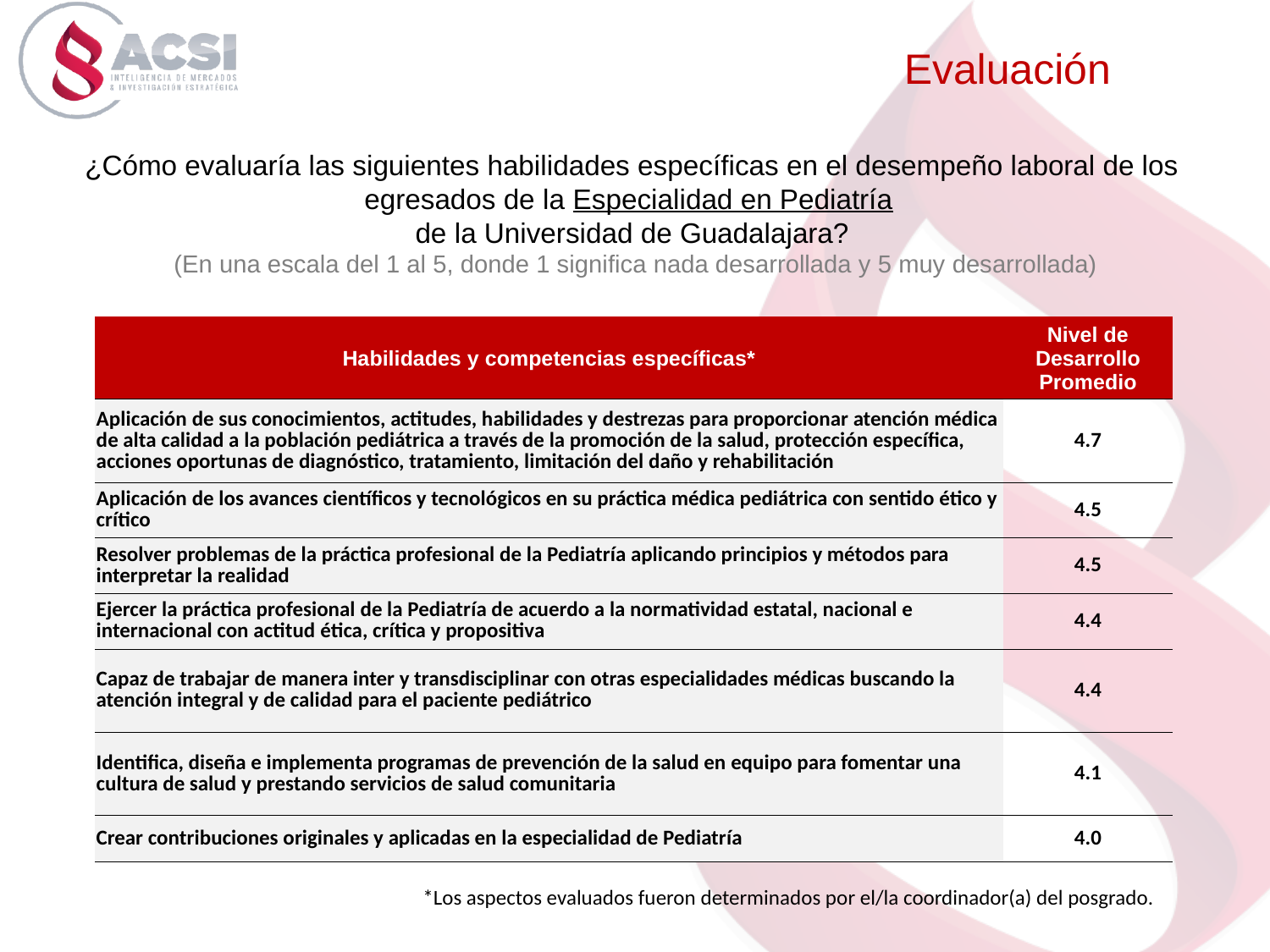

Evaluación
¿Cómo evaluaría las siguientes habilidades específicas en el desempeño laboral de los egresados de la Especialidad en Pediatría
de la Universidad de Guadalajara?
 (En una escala del 1 al 5, donde 1 significa nada desarrollada y 5 muy desarrollada)
| Habilidades y competencias específicas\* | Nivel de Desarrollo Promedio |
| --- | --- |
| Aplicación de sus conocimientos, actitudes, habilidades y destrezas para proporcionar atención médica de alta calidad a la población pediátrica a través de la promoción de la salud, protección específica, acciones oportunas de diagnóstico, tratamiento, limitación del daño y rehabilitación | 4.7 |
| Aplicación de los avances científicos y tecnológicos en su práctica médica pediátrica con sentido ético y crítico | 4.5 |
| Resolver problemas de la práctica profesional de la Pediatría aplicando principios y métodos para interpretar la realidad | 4.5 |
| Ejercer la práctica profesional de la Pediatría de acuerdo a la normatividad estatal, nacional e internacional con actitud ética, crítica y propositiva | 4.4 |
| Capaz de trabajar de manera inter y transdisciplinar con otras especialidades médicas buscando la atención integral y de calidad para el paciente pediátrico | 4.4 |
| Identifica, diseña e implementa programas de prevención de la salud en equipo para fomentar una cultura de salud y prestando servicios de salud comunitaria | 4.1 |
| Crear contribuciones originales y aplicadas en la especialidad de Pediatría | 4.0 |

*Los aspectos evaluados fueron determinados por el/la coordinador(a) del posgrado.